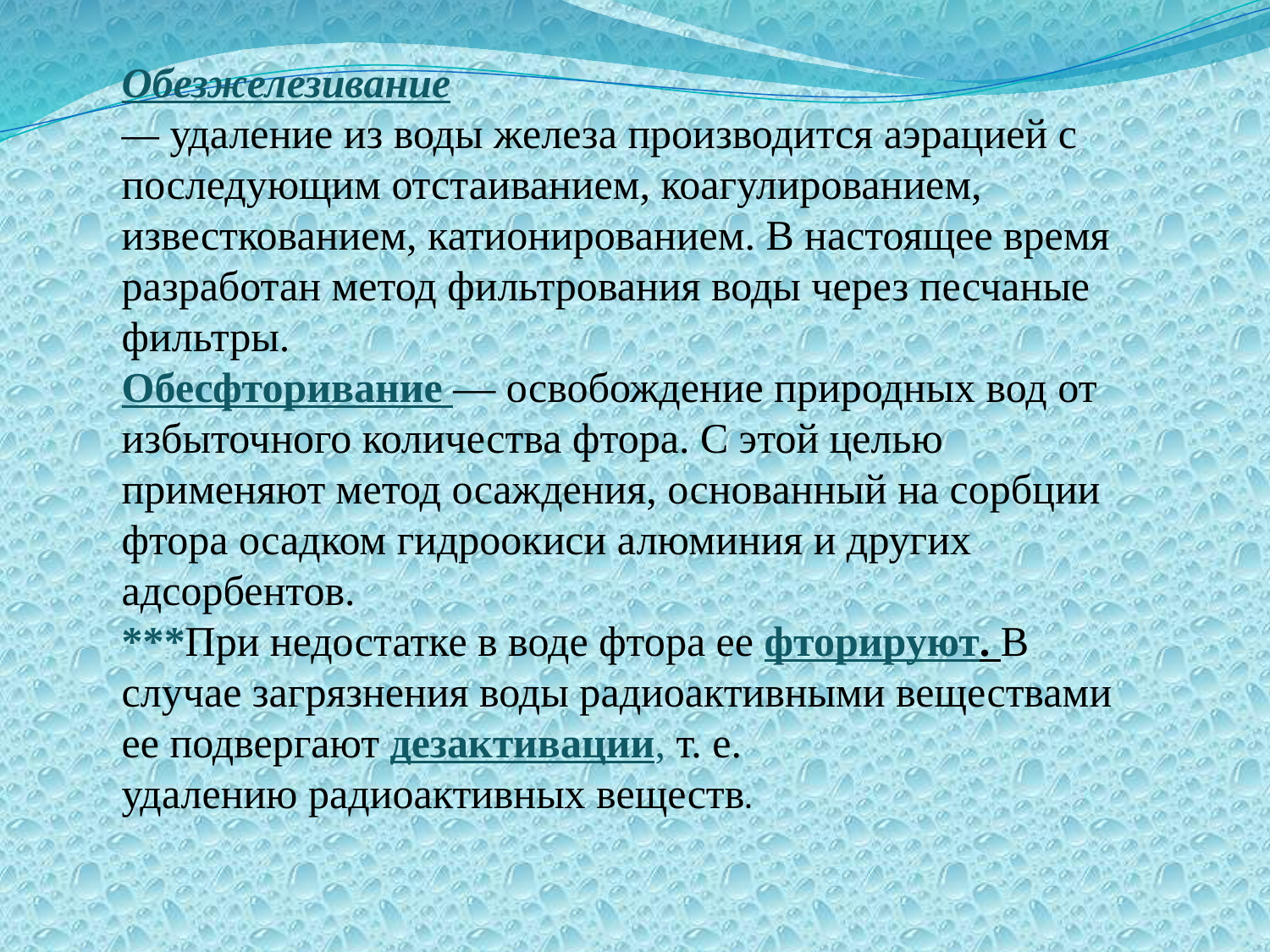

Обезжелезивание
— удаление из воды железа производится аэрацией с последующим отстаиванием, коагулированием, известкованием, катионированием. В настоящее время разработан метод фильтрования воды через песчаные фильтры.
Обесфторивание — освобождение природных вод от избыточного количества фтора. С этой целью применяют метод осаждения, основанный на сорбции фтора осадком гидроокиси алюминия и других адсорбентов.
***При недостатке в воде фтора ее фторируют. В
случае загрязнения воды радиоактивными веществами ее подвергают дезактивации, т. е.
удалению радиоактивных веществ.